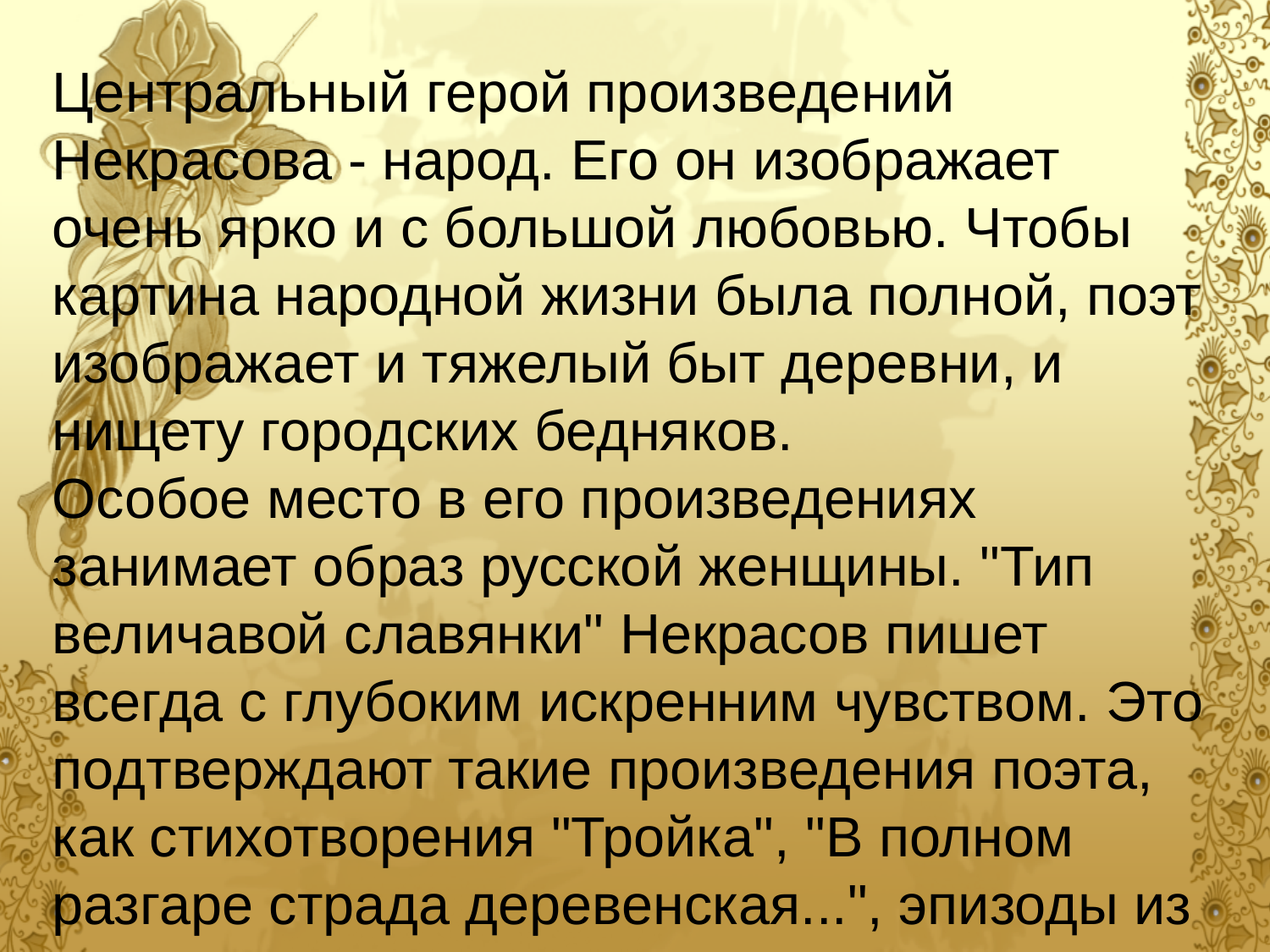

Центральный герой произведений Некрасова - народ. Его он изображает очень ярко и с большой любовью. Чтобы картина народной жизни была полной, поэт изображает и тяжелый быт деревни, и нищету городских бедняков.
Особое место в его произведениях занимает образ русской женщины. "Тип величавой славянки" Некрасов пишет всегда с глубоким искренним чувством. Это подтверждают такие произведения поэта, как стихотворения "Тройка", "В полном разгаре страда деревенская...", эпизоды из поэм "Кому на Руси жить хорошо?" и "Мороз, Красный нос".